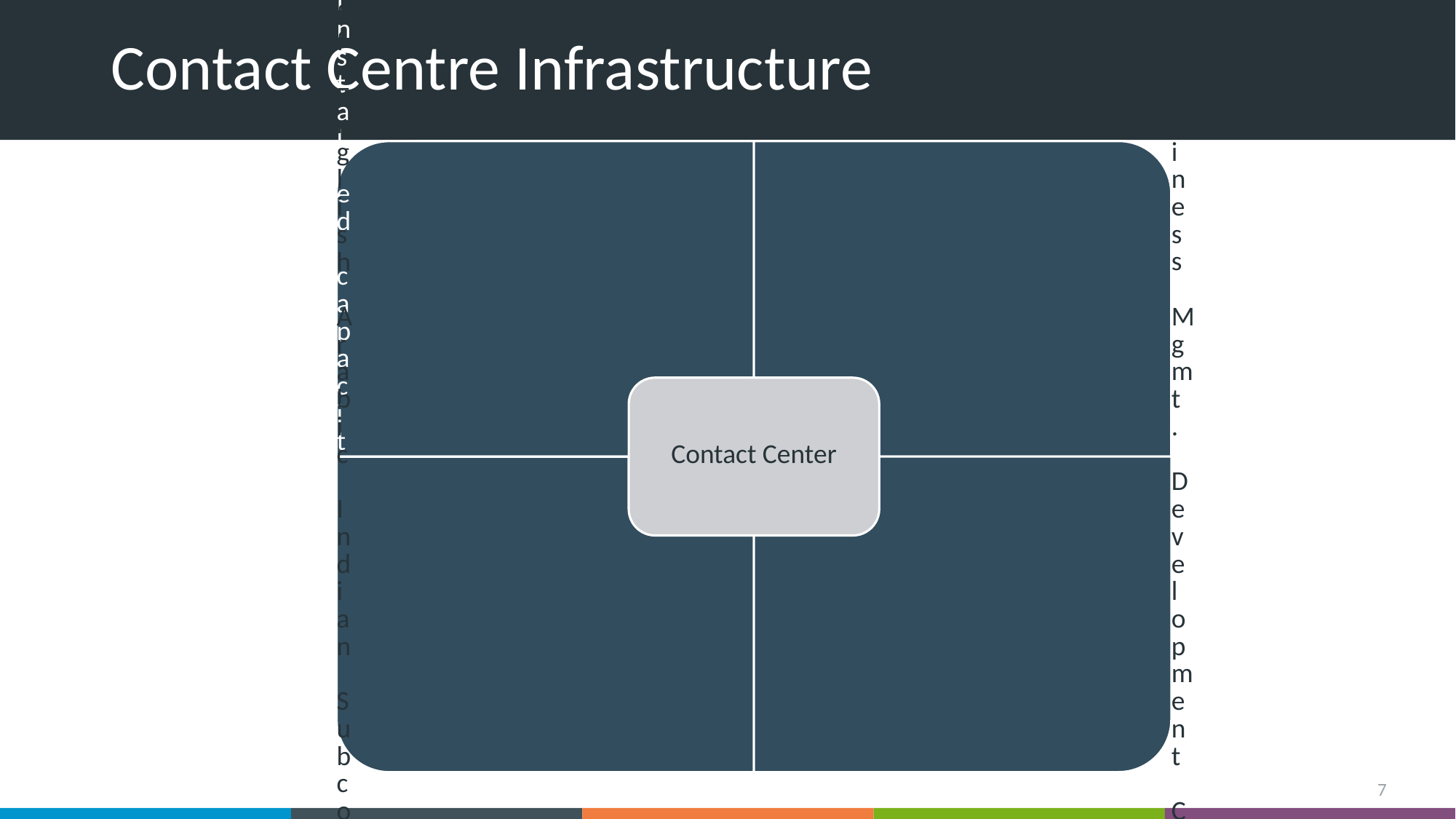

# Contact Centre Infrastructure
Contact Center
7